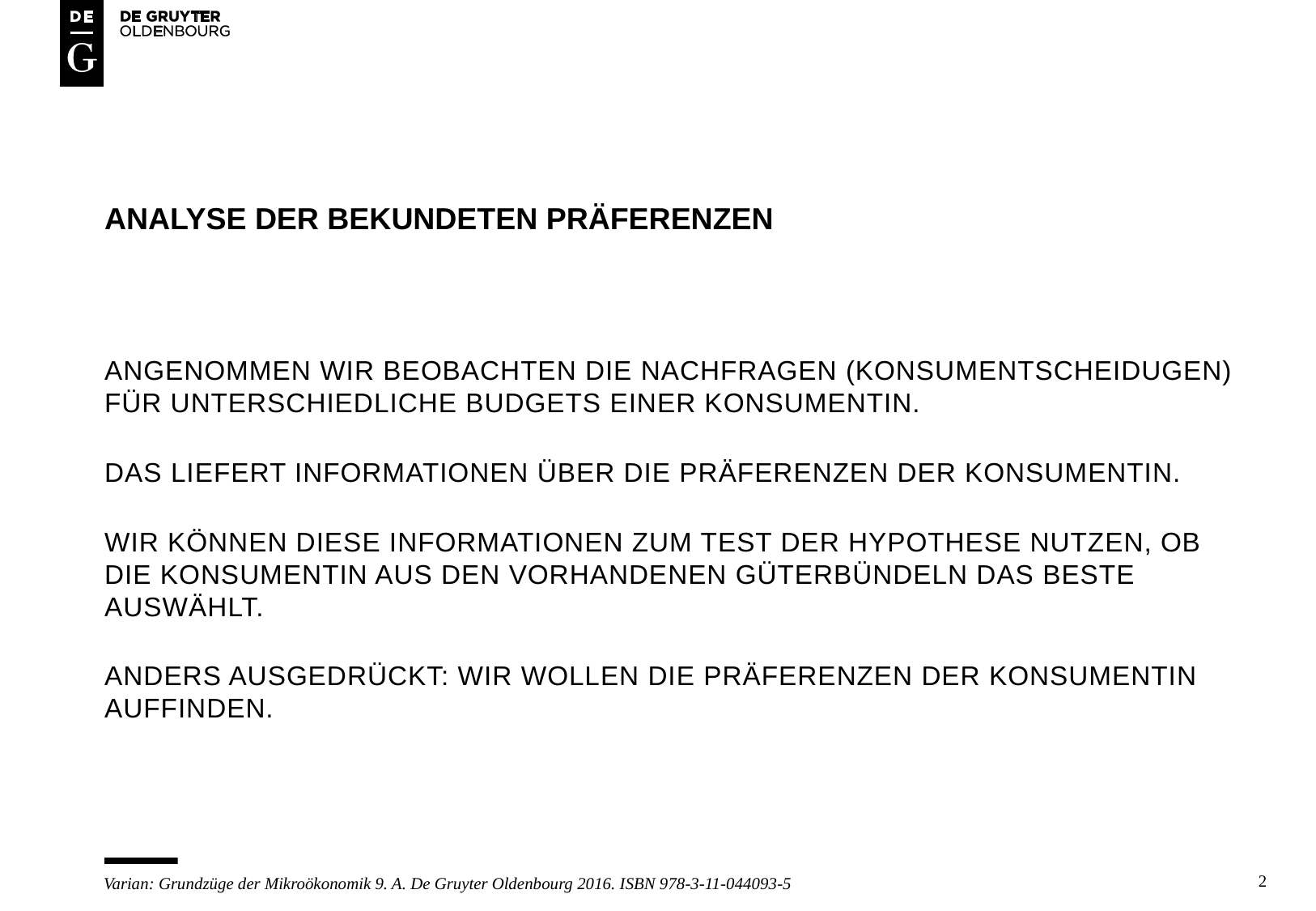

# Analyse der bekundeten präferenzen

Angenommen wir beobachten die Nachfragen (Konsumentscheidugen) für unterschiedliche budgets einer Konsumentin.
Das liefert informationen über die Präferenzen der Konsumentin.
Wir können diese informationen zum test der hypothese nutzen, ob die konsumentin aus den vorhandenen güterbündeln das beste auswählt.
Anders ausgedrückt: wir wollen die präferenzen der konsumentin auffinden.
2
Varian: Grundzüge der Mikroökonomik 9. A. De Gruyter Oldenbourg 2016. ISBN 978-3-11-044093-5